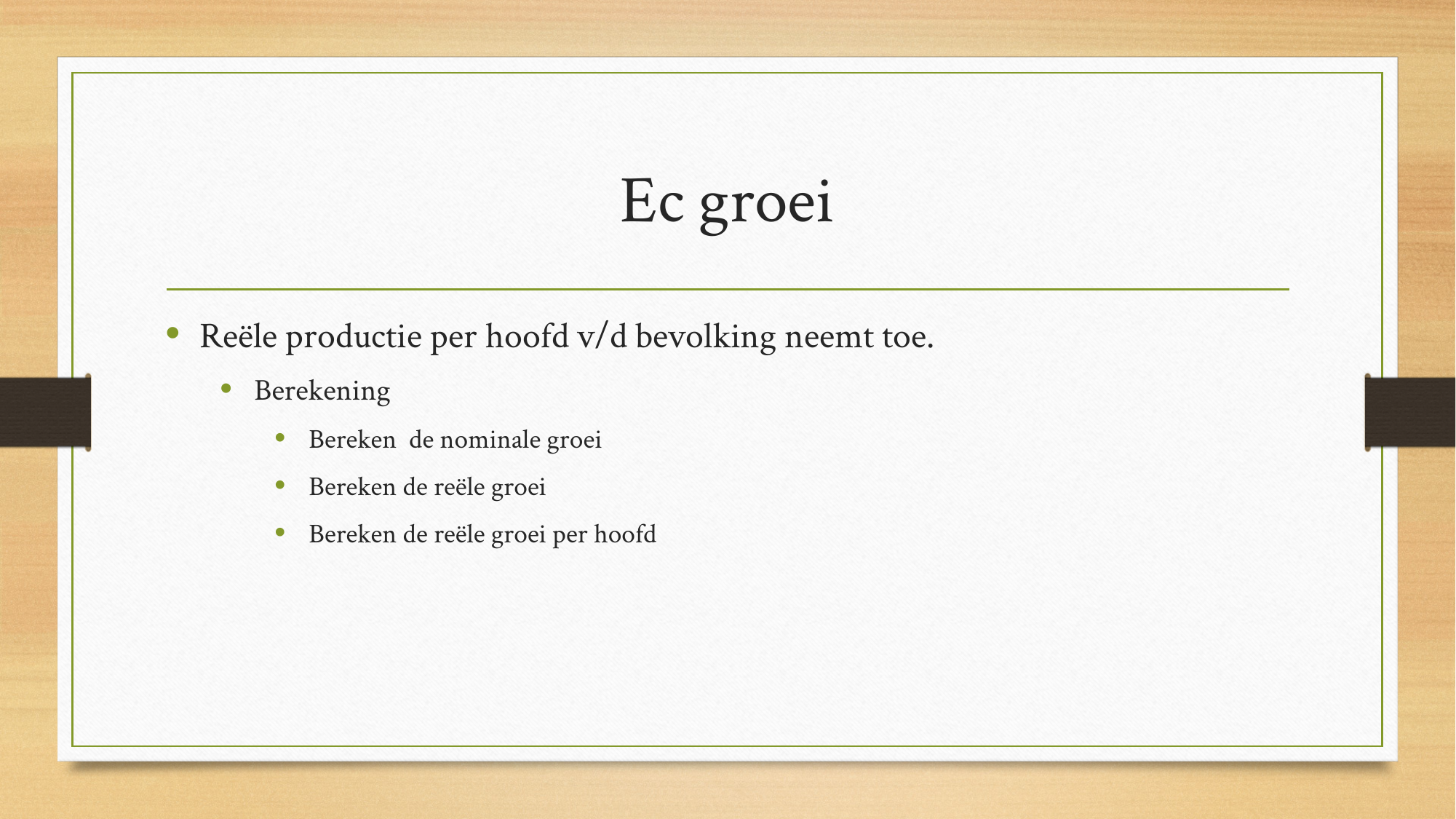

# Ec groei
Reële productie per hoofd v/d bevolking neemt toe.
Berekening
Bereken  de nominale groei
Bereken de reële groei
Bereken de reële groei per hoofd